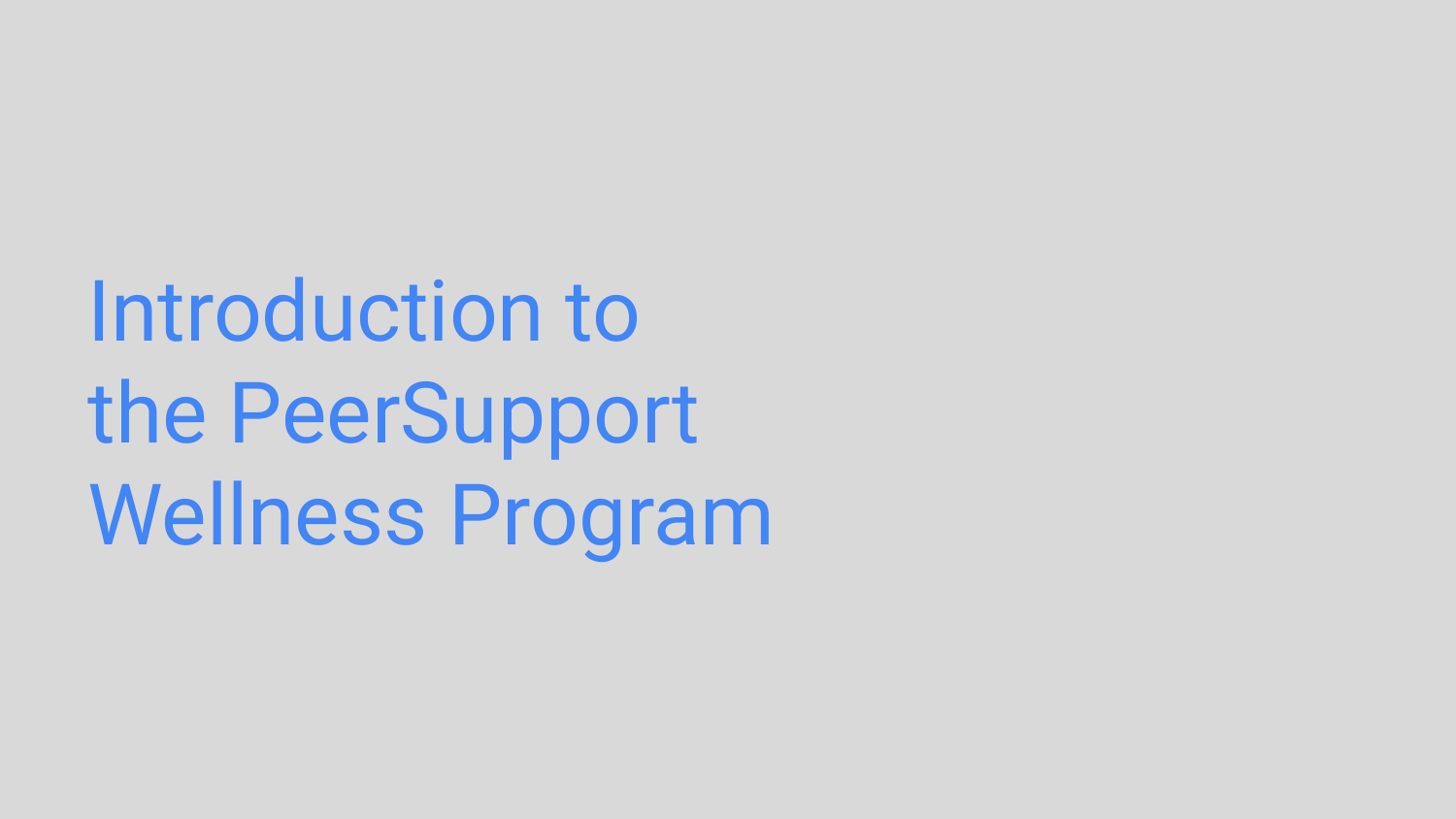

# Introduction to the PeerSupport Wellness Program